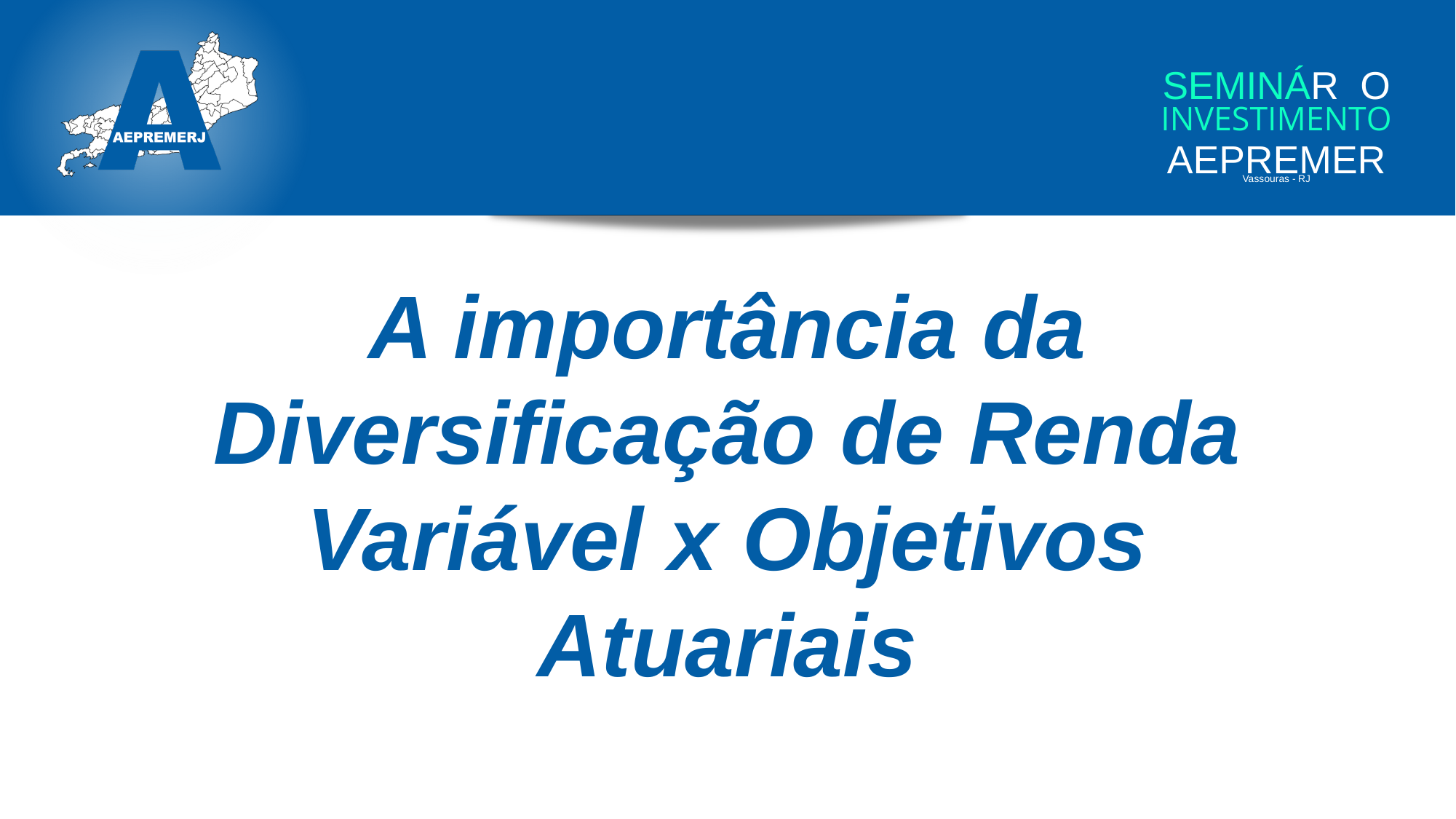

SEMINÁR  O
INVESTIMENTO
AEPREMER
Vassouras - RJ

A importância da Diversificação de Renda Variável x Objetivos Atuariais